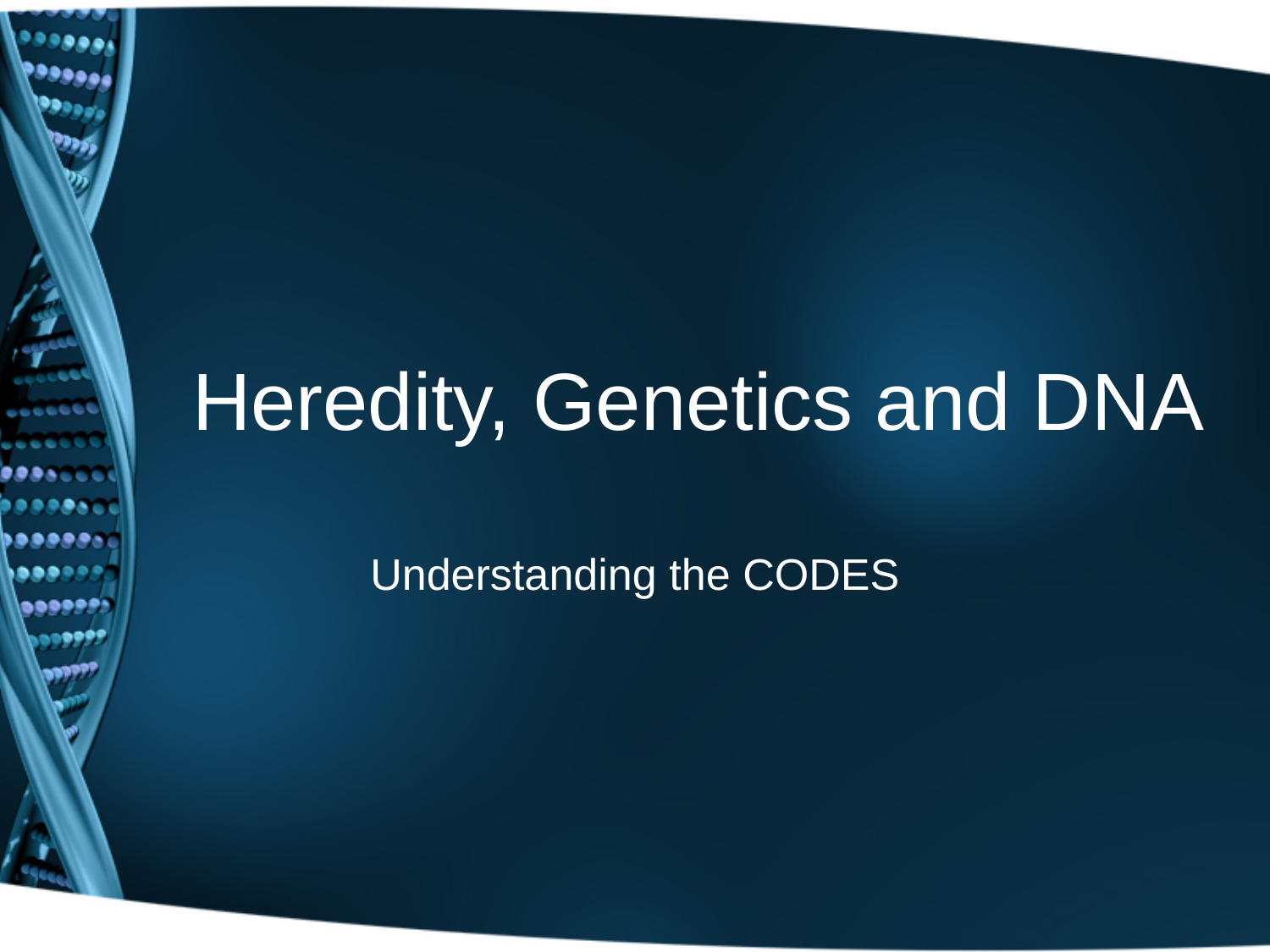

# Heredity, Genetics and DNA
Understanding the CODES